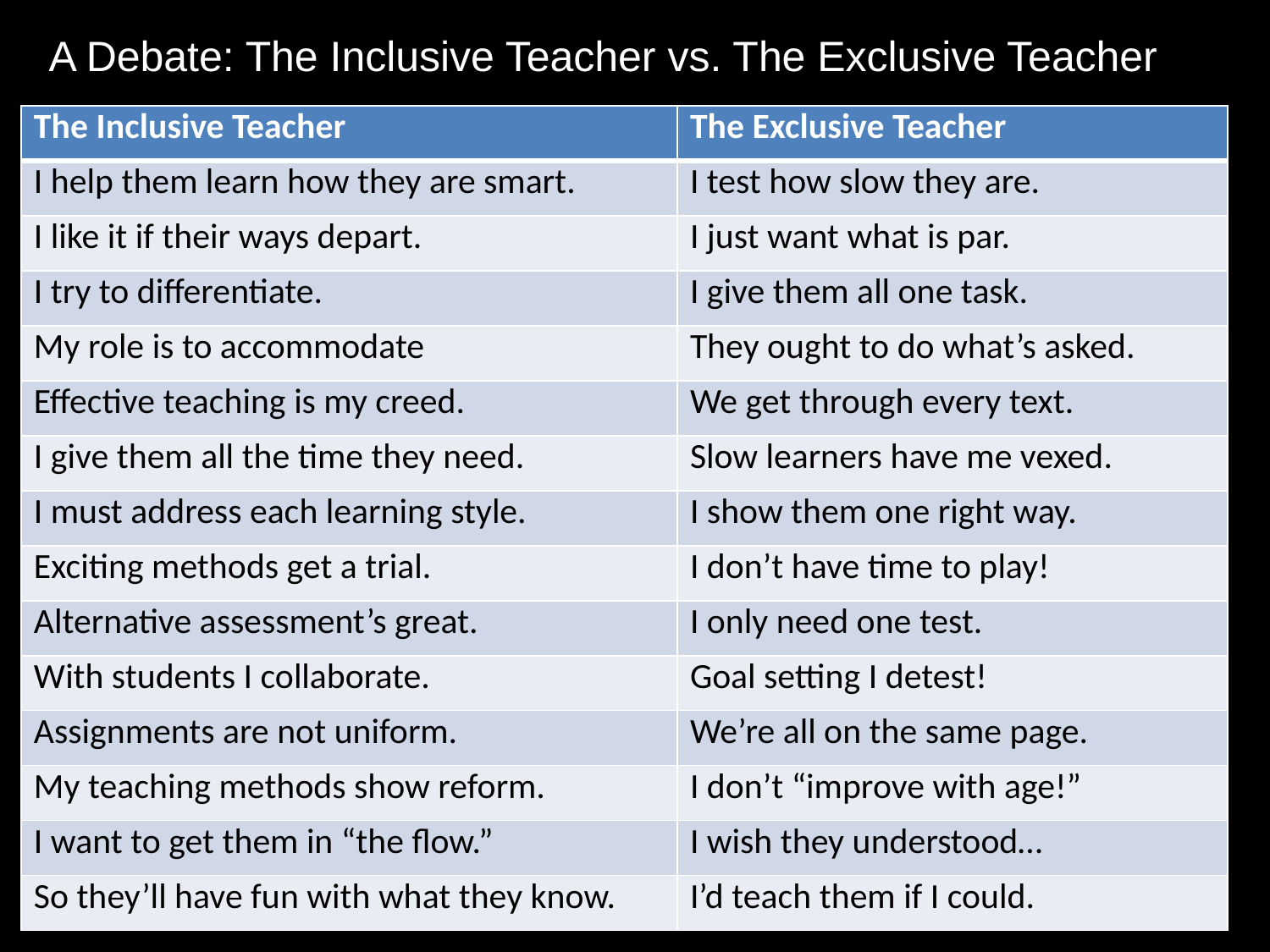

A Debate: The Inclusive Teacher vs. The Exclusive Teacher
| The Inclusive Teacher | The Exclusive Teacher |
| --- | --- |
| I help them learn how they are smart. | I test how slow they are. |
| I like it if their ways depart. | I just want what is par. |
| I try to differentiate. | I give them all one task. |
| My role is to accommodate | They ought to do what’s asked. |
| Effective teaching is my creed. | We get through every text. |
| I give them all the time they need. | Slow learners have me vexed. |
| I must address each learning style. | I show them one right way. |
| Exciting methods get a trial. | I don’t have time to play! |
| Alternative assessment’s great. | I only need one test. |
| With students I collaborate. | Goal setting I detest! |
| Assignments are not uniform. | We’re all on the same page. |
| My teaching methods show reform. | I don’t “improve with age!” |
| I want to get them in “the flow.” | I wish they understood… |
| So they’ll have fun with what they know. | I’d teach them if I could. |